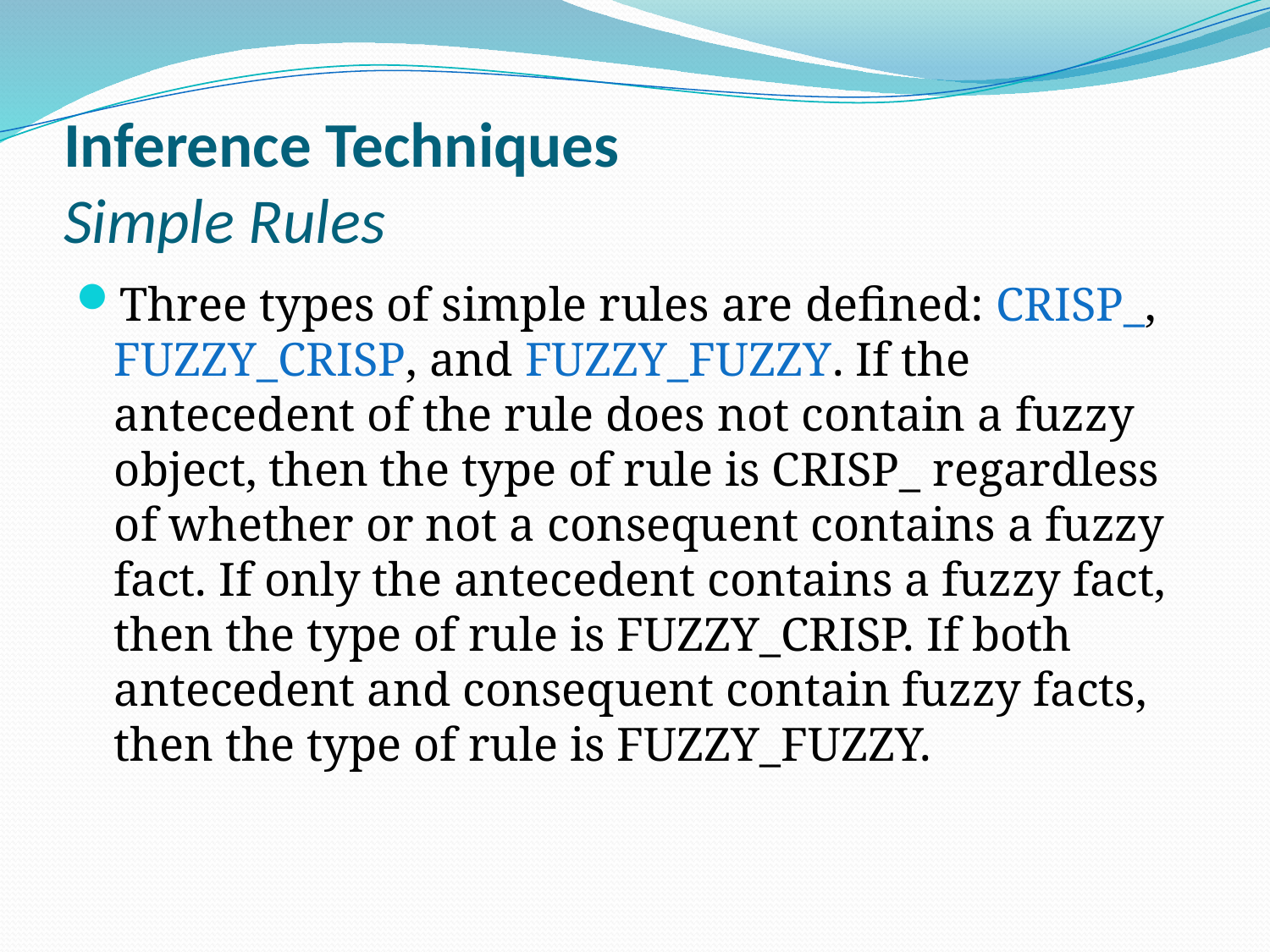

# Inference Techniques Simple Rules
Three types of simple rules are defined: CRISP_, FUZZY_CRISP, and FUZZY_FUZZY. If the antecedent of the rule does not contain a fuzzy object, then the type of rule is CRISP_ regardless of whether or not a consequent contains a fuzzy fact. If only the antecedent contains a fuzzy fact, then the type of rule is FUZZY_CRISP. If both antecedent and consequent contain fuzzy facts, then the type of rule is FUZZY_FUZZY.